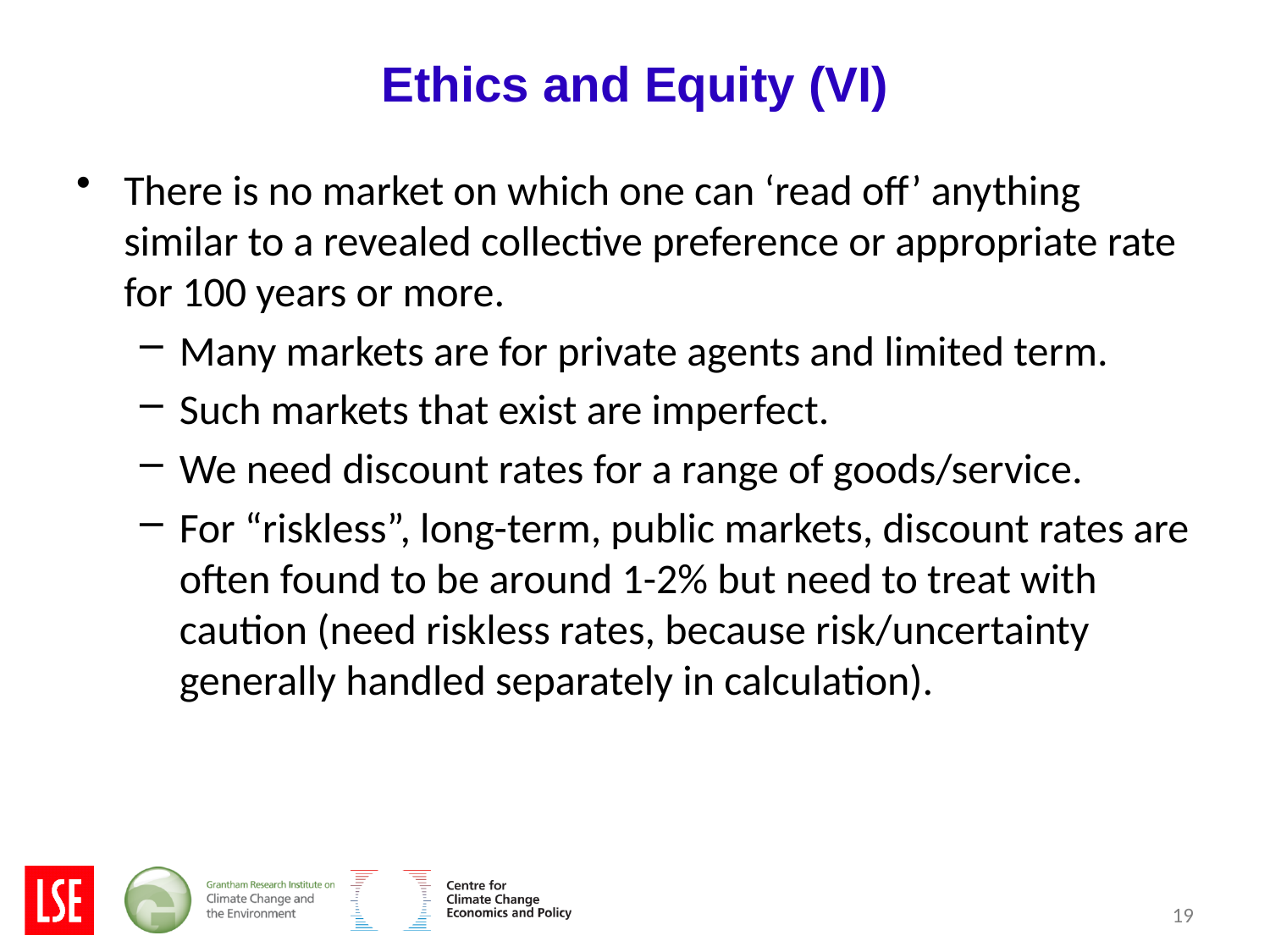

# Ethics and Equity (VI)
There is no market on which one can ‘read off’ anything similar to a revealed collective preference or appropriate rate for 100 years or more.
Many markets are for private agents and limited term.
Such markets that exist are imperfect.
We need discount rates for a range of goods/service.
For “riskless”, long-term, public markets, discount rates are often found to be around 1-2% but need to treat with caution (need riskless rates, because risk/uncertainty generally handled separately in calculation).